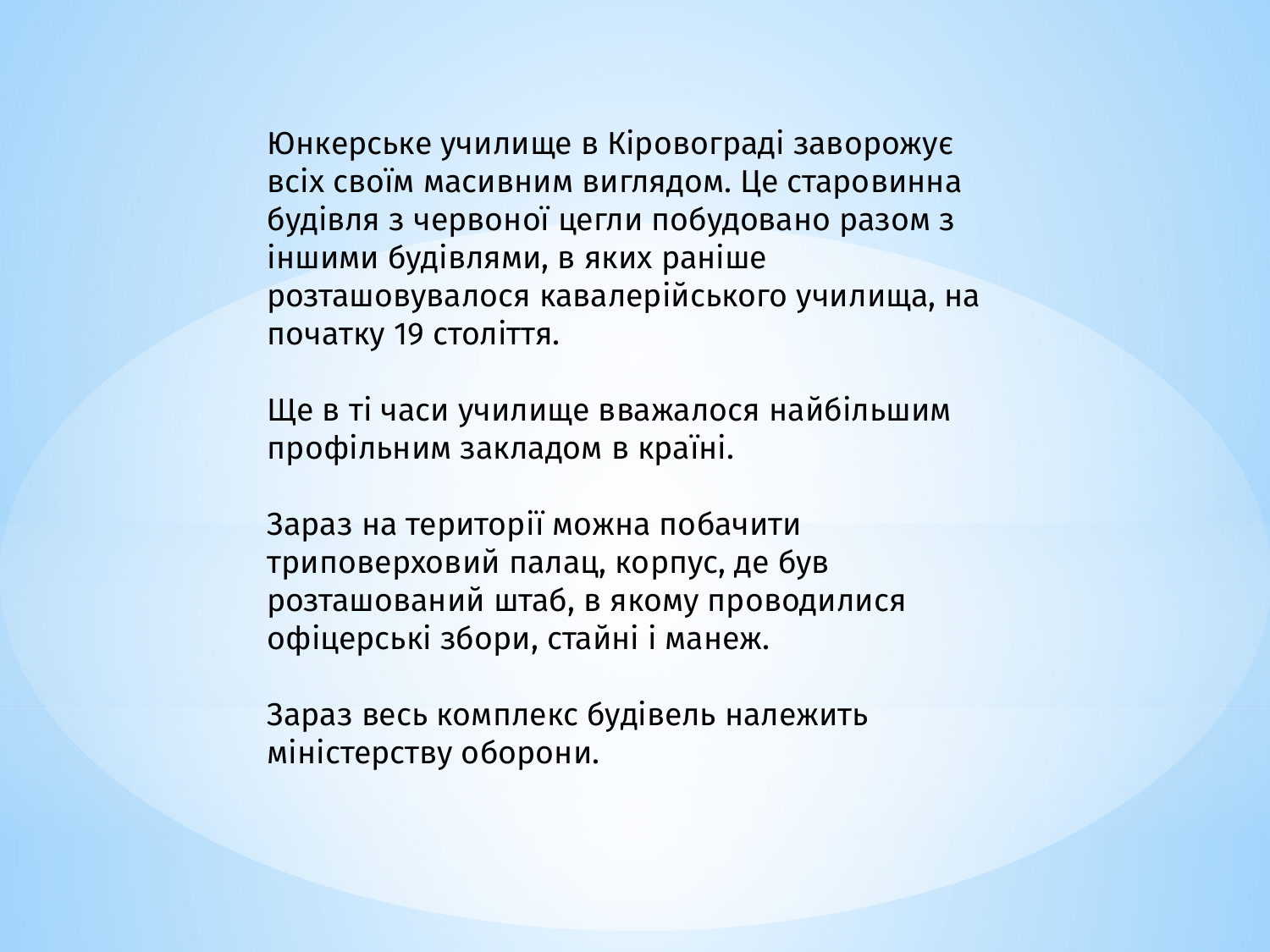

Юнкерське училище в Кіровограді заворожує всіх своїм масивним виглядом. Це старовинна будівля з червоної цегли побудовано разом з іншими будівлями, в яких раніше розташовувалося кавалерійського училища, на початку 19 століття. 
Ще в ті часи училище вважалося найбільшим профільним закладом в країні. 
Зараз на території можна побачити триповерховий палац, корпус, де був розташований штаб, в якому проводилися офіцерські збори, стайні і манеж. 
Зараз весь комплекс будівель належить міністерству оборони.